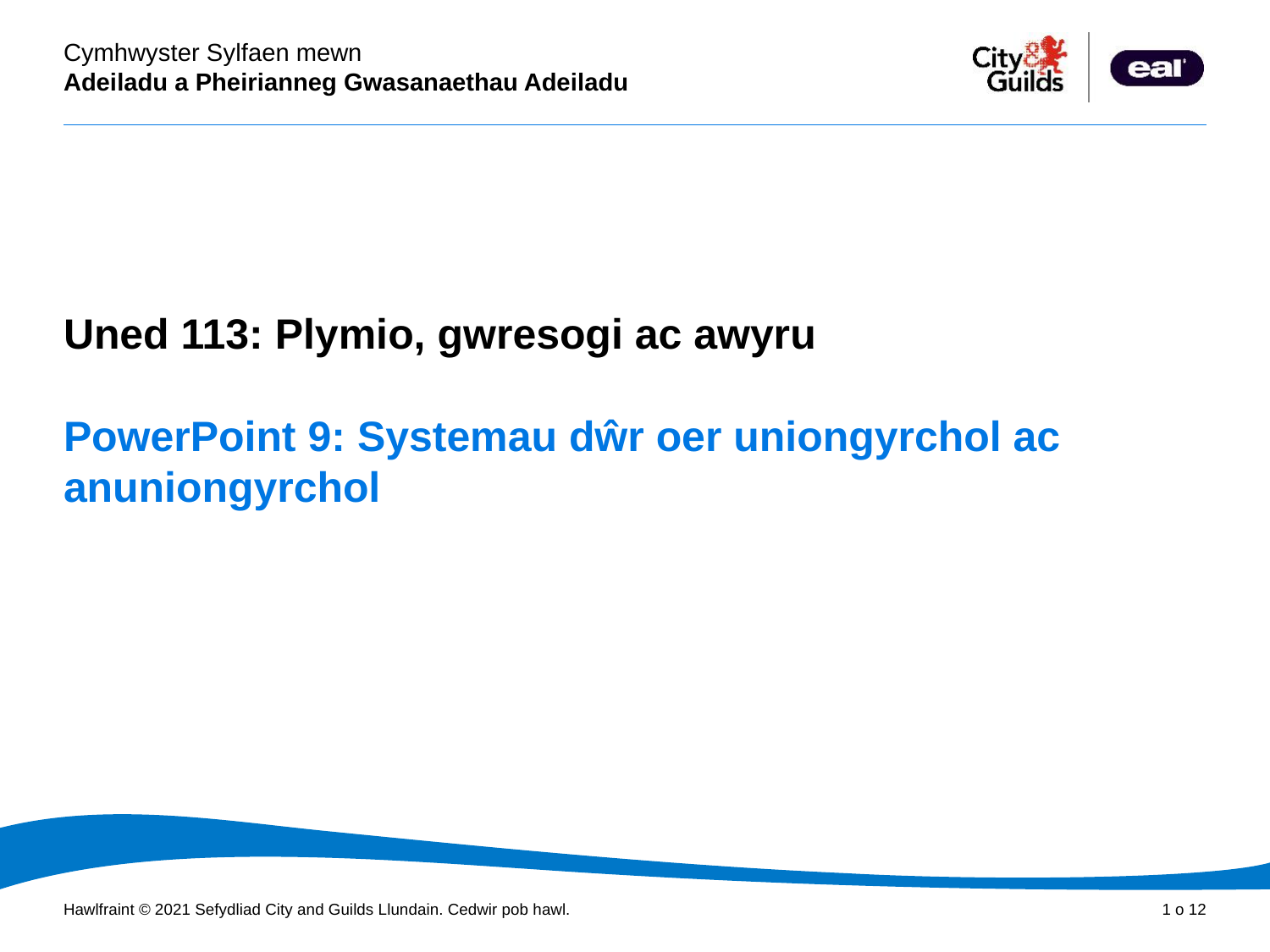

Cyflwyniad PowerPoint
Uned 113: Plymio, gwresogi ac awyru
# PowerPoint 9: Systemau dŵr oer uniongyrchol ac anuniongyrchol